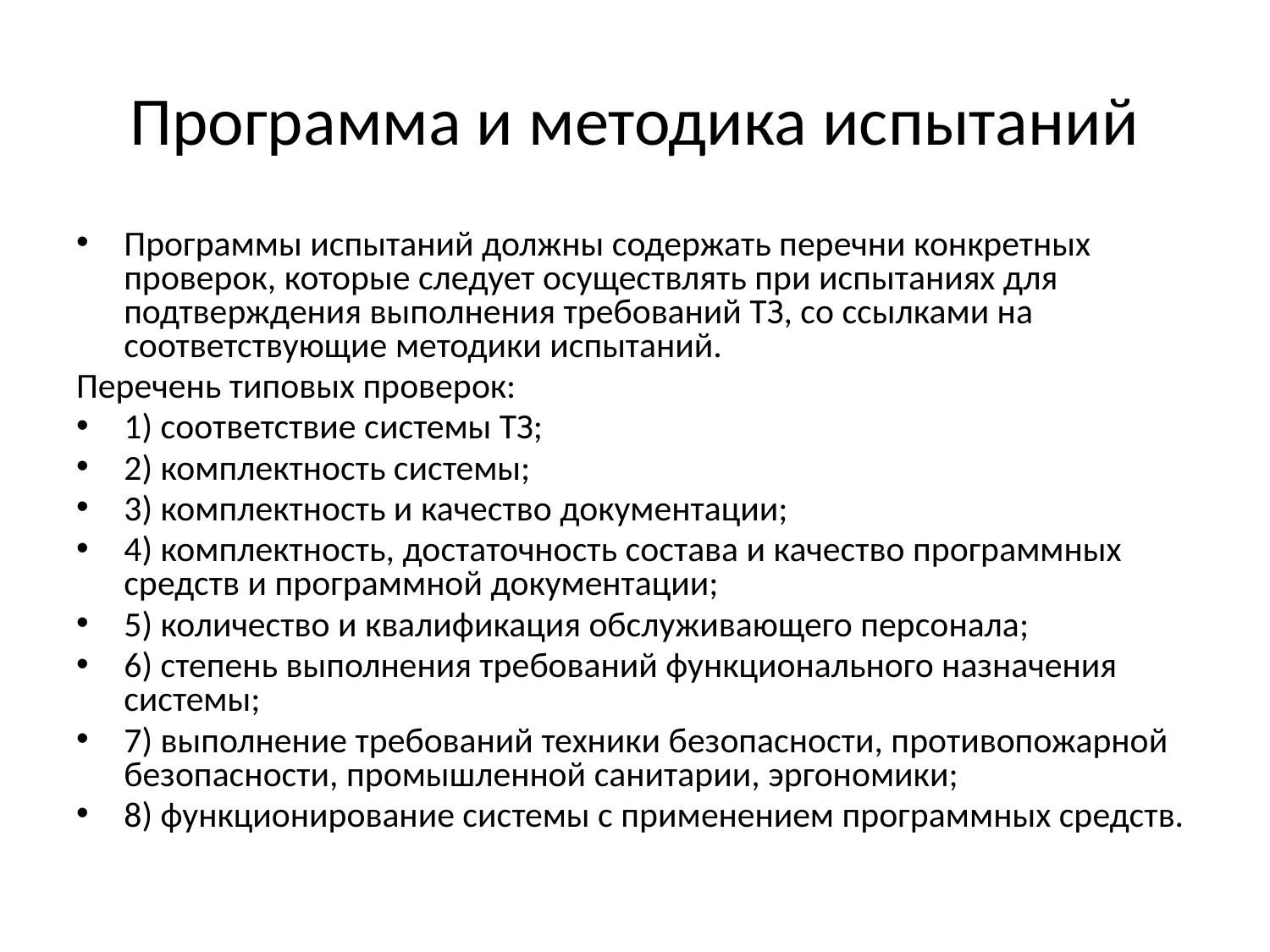

# Программа и методика испытаний
Программы испытаний должны содержать перечни конкретных проверок, которые следует осуществлять при испытаниях для подтверждения выполнения требований ТЗ, со ссылками на соответствующие методики испытаний.
Перечень типовых проверок:
1) соответствие системы ТЗ;
2) комплектность системы;
3) комплектность и качество документации;
4) комплектность, достаточность состава и качество программных средств и программной документации;
5) количество и квалификация обслуживающего персонала;
6) степень выполнения требований функционального назначения системы;
7) выполнение требований техники безопасности, противопожарной безопасности, промышленной санитарии, эргономики;
8) функционирование системы с применением программных средств.